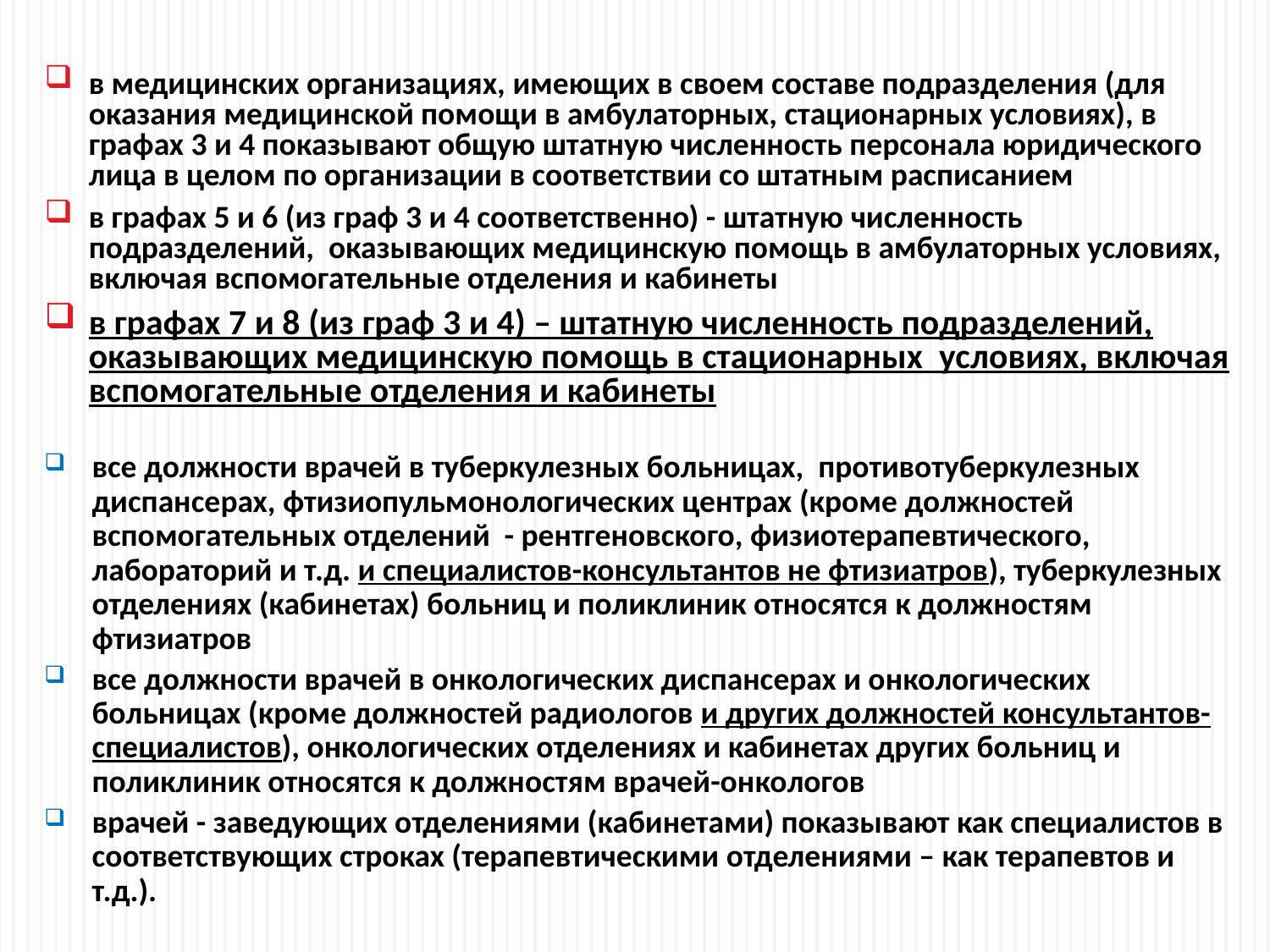

в медицинских организациях, имеющих в своем составе подразделения (для оказания медицинской помощи в амбулаторных, стационарных условиях), в графах 3 и 4 показывают общую штатную численность персонала юридического лица в целом по организации в соответствии со штатным расписанием
в графах 5 и 6 (из граф 3 и 4 соответственно) - штатную численность подразделений,  оказывающих медицинскую помощь в амбулаторных условиях, включая вспомогательные отделения и кабинеты
в графах 7 и 8 (из граф 3 и 4) – штатную численность подразделений, оказывающих медицинскую помощь в стационарных  условиях, включая вспомогательные отделения и кабинеты
25
все должности врачей в туберкулезных больницах,  противотуберкулезных диспансерах, фтизиопульмонологических центрах (кроме должностей вспомогательных отделений  - рентгеновского, физиотерапевтического, лабораторий и т.д. и специалистов-консультантов не фтизиатров), туберкулезных отделениях (кабинетах) больниц и поликлиник относятся к должностям фтизиатров
все должности врачей в онкологических диспансерах и онкологических больницах (кроме должностей радиологов и других должностей консультантов-специалистов), онкологических отделениях и кабинетах других больниц и поликлиник относятся к должностям врачей-онкологов
врачей - заведующих отделениями (кабинетами) показывают как специалистов в соответствующих строках (терапевтическими отделениями – как терапевтов и т.д.).